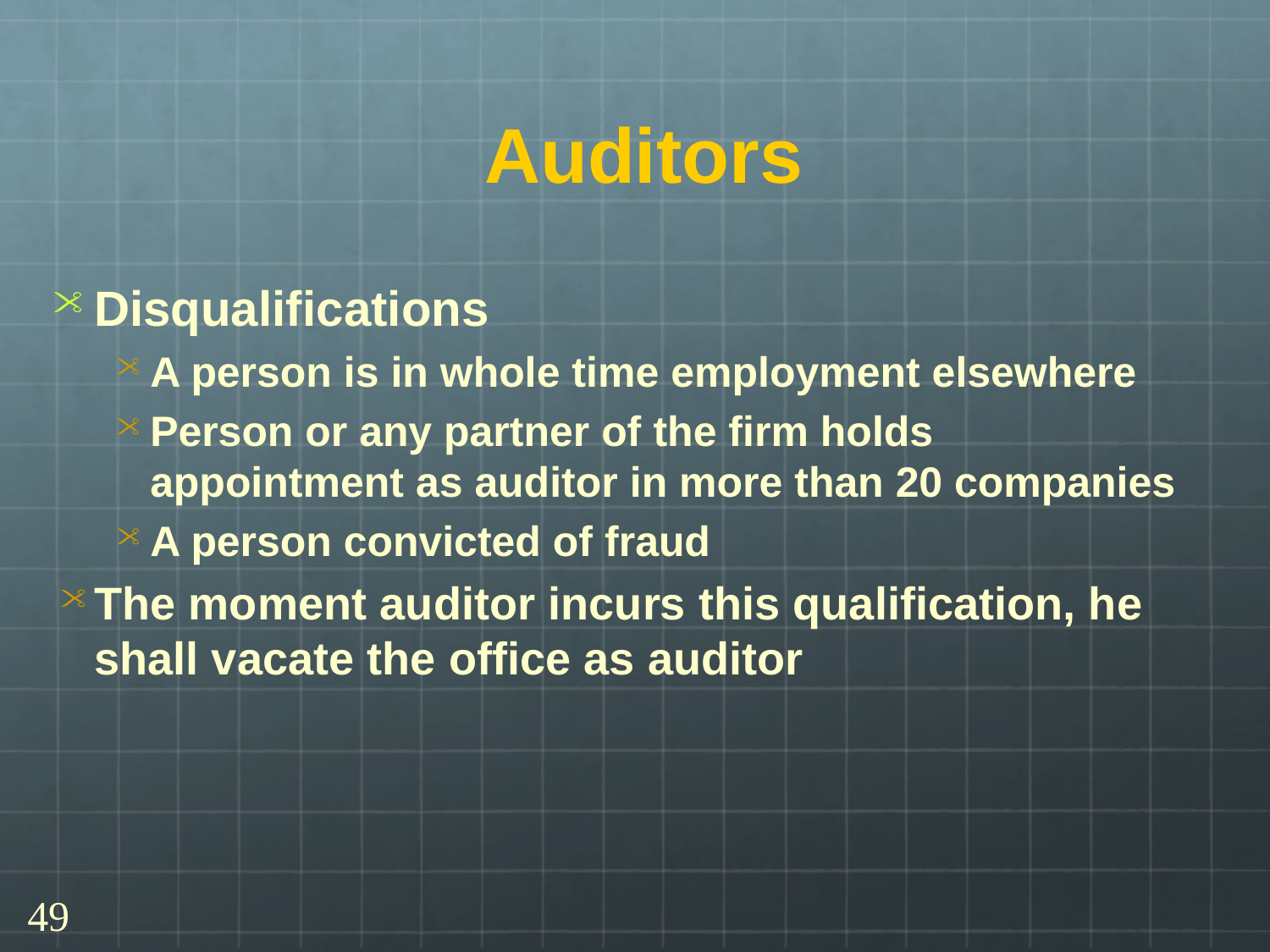

# Auditors
Disqualifications
A person is in whole time employment elsewhere
Person or any partner of the firm holds appointment as auditor in more than 20 companies
A person convicted of fraud
The moment auditor incurs this qualification, he shall vacate the office as auditor

49